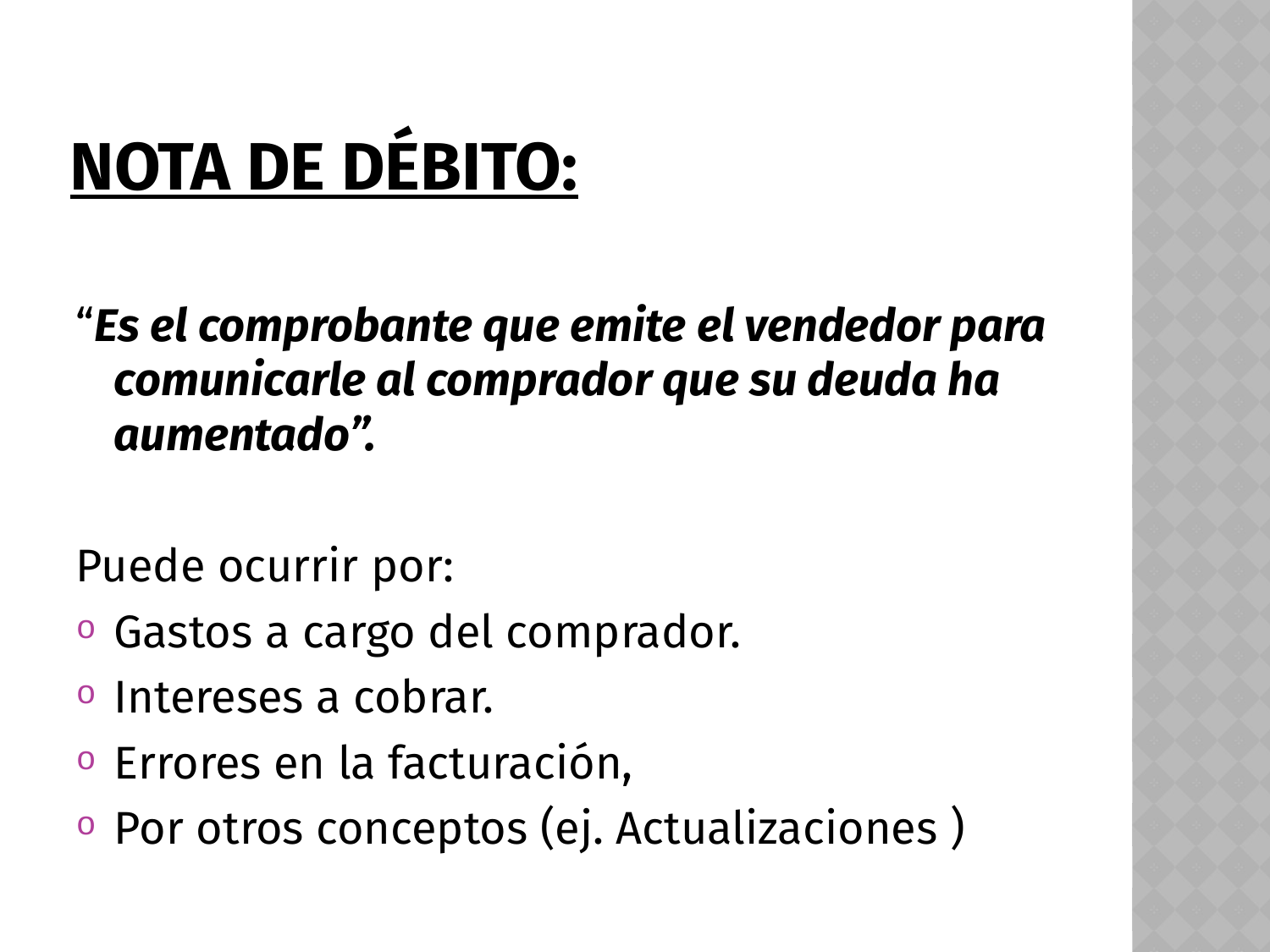

# NOTA DE DÉBITO:

“Es el comprobante que emite el vendedor para comunicarle al comprador que su deuda ha aumentado”.

Puede ocurrir por:
Gastos a cargo del comprador.
Intereses a cobrar.
Errores en la facturación,
Por otros conceptos (ej. Actualizaciones )